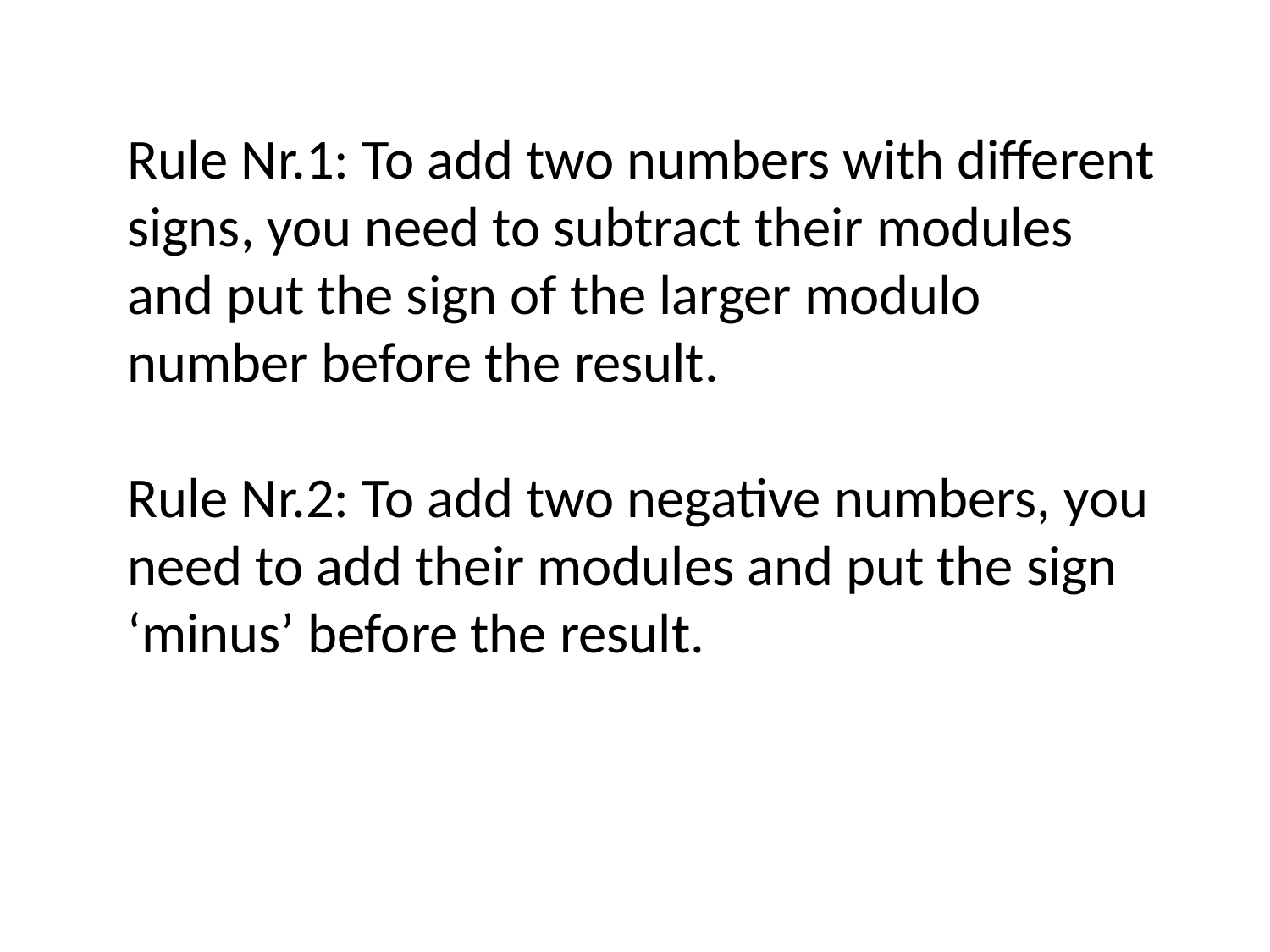

Rule Nr.1: To add two numbers with different signs, you need to subtract their modules and put the sign of the larger modulo number before the result.

Rule Nr.2: To add two negative numbers, you need to add their modules and put the sign ‘minus’ before the result.